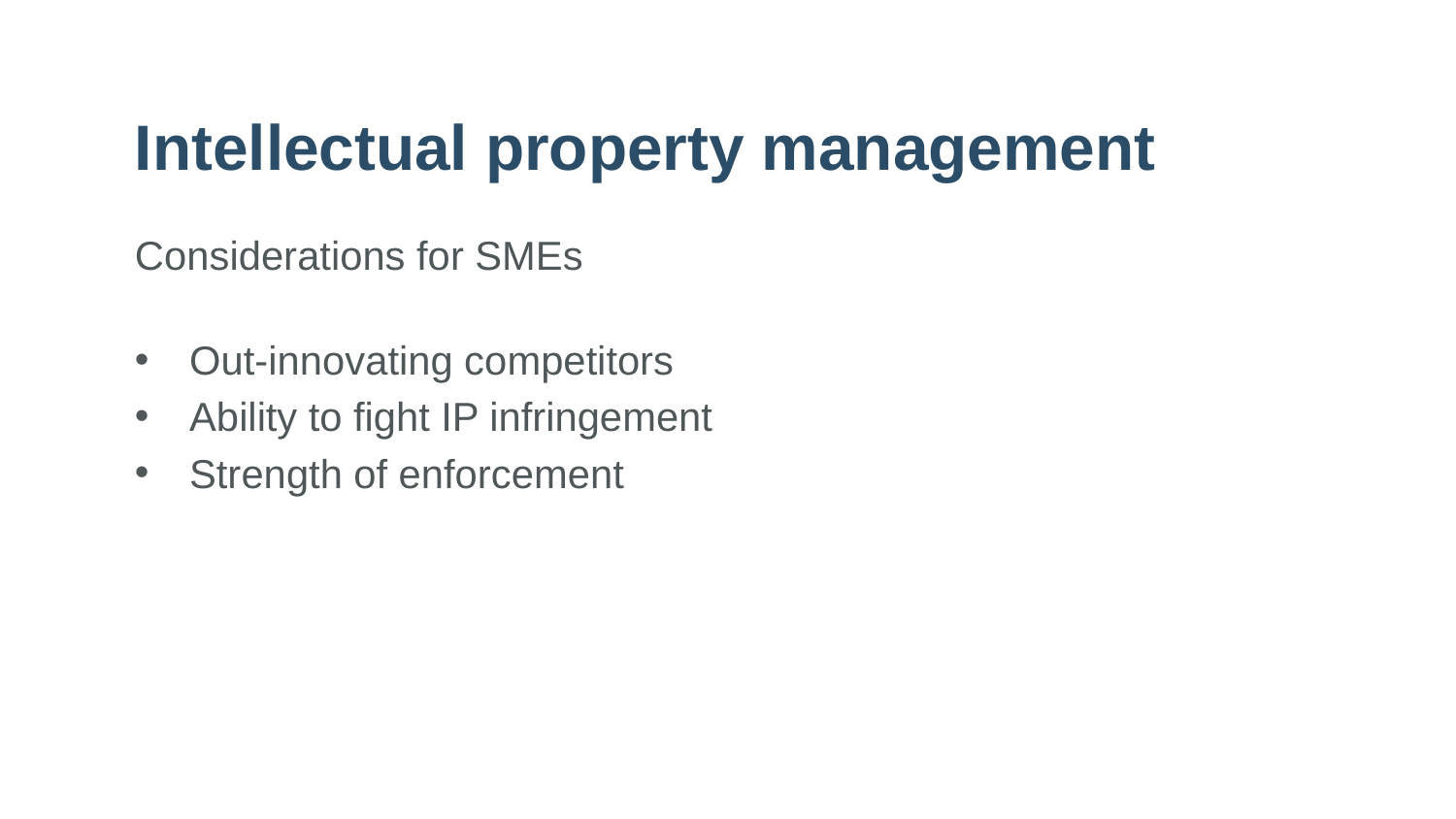

# Intellectual property management
Considerations for SMEs
Out-innovating competitors
Ability to fight IP infringement
Strength of enforcement